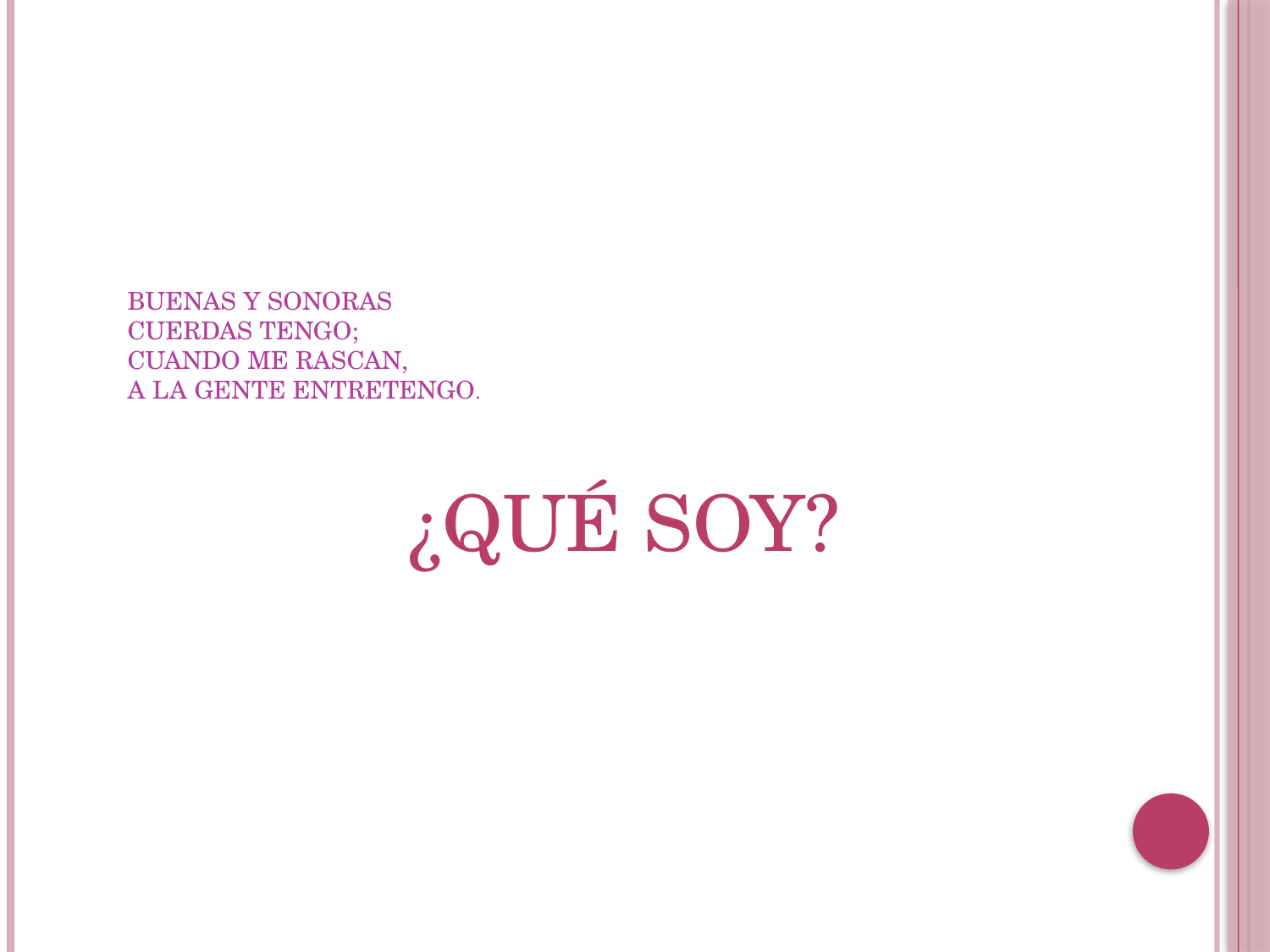

# Buenas y sonoras cuerdas tengo; cuando me rascan, a la gente entretengo.

                            ¿QUÉ SOY?